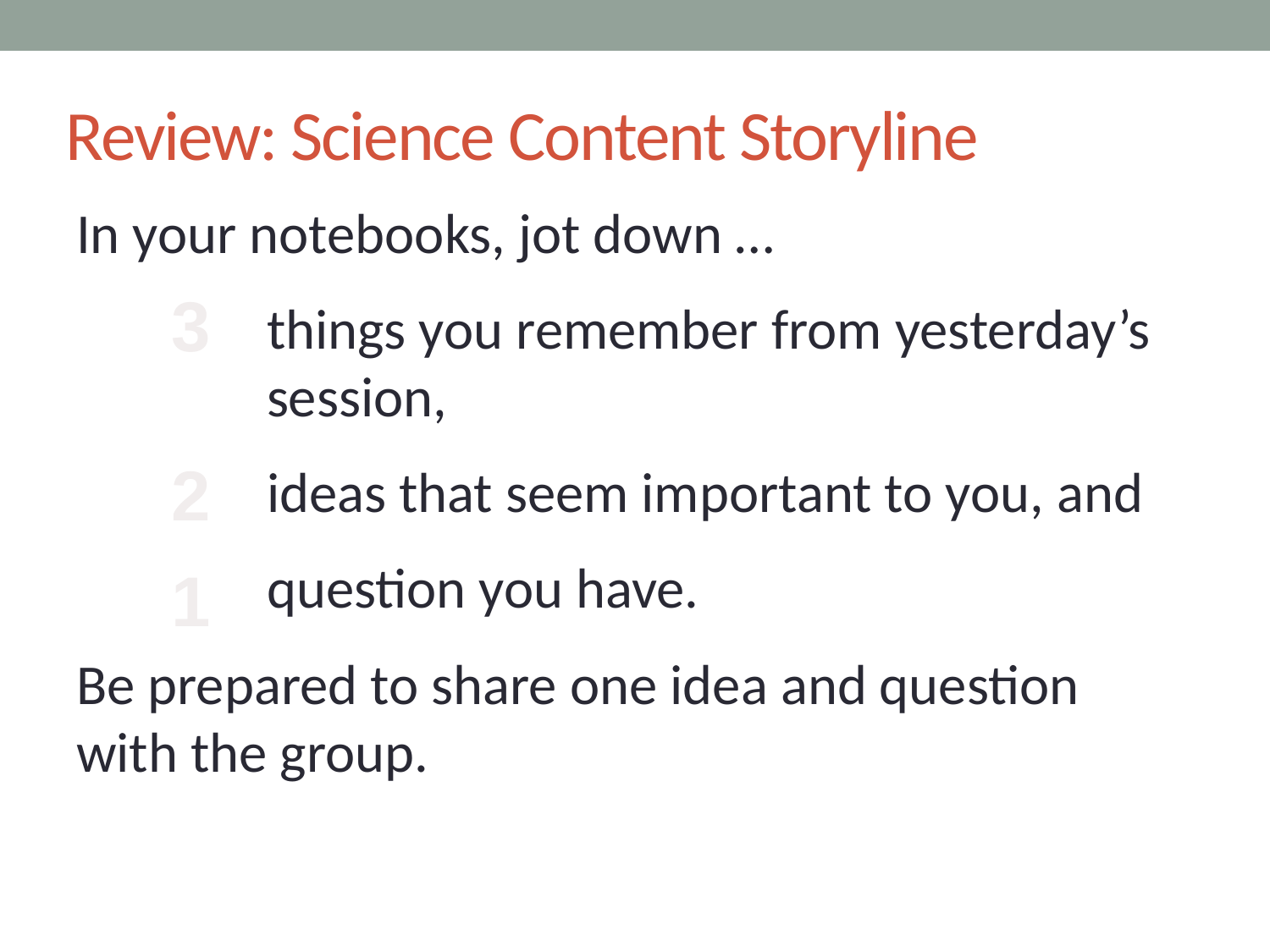

# Review: Science Content Storyline
In your notebooks, jot down …
things you remember from yesterday’s session,
ideas that seem important to you, and
question you have.
Be prepared to share one idea and question with the group.
3
2
1